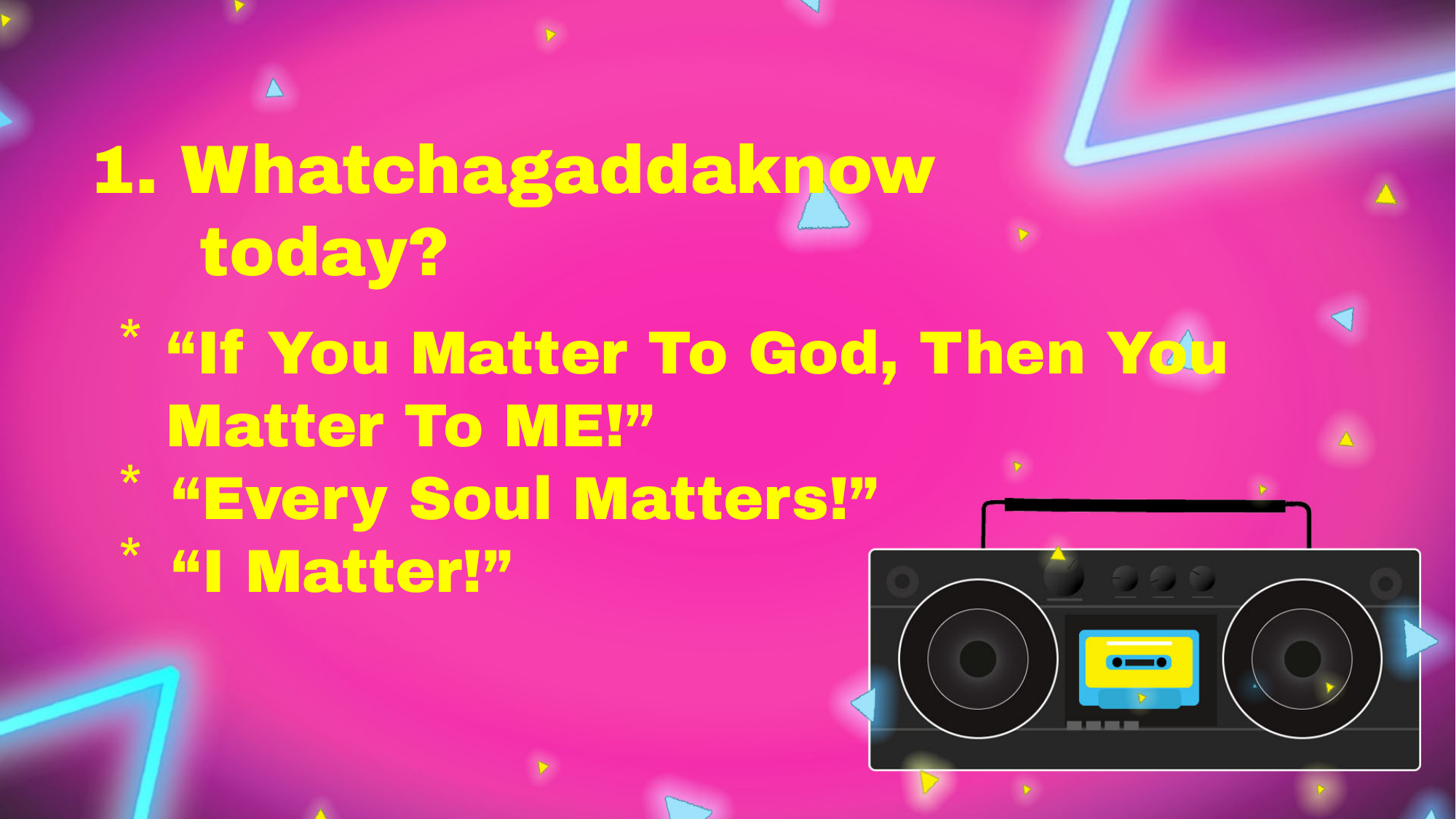

1. Whatchagaddaknow
	today?
“If You Matter To God, Then You 	Matter To ME!”
“Every Soul Matters!”
“I Matter!”